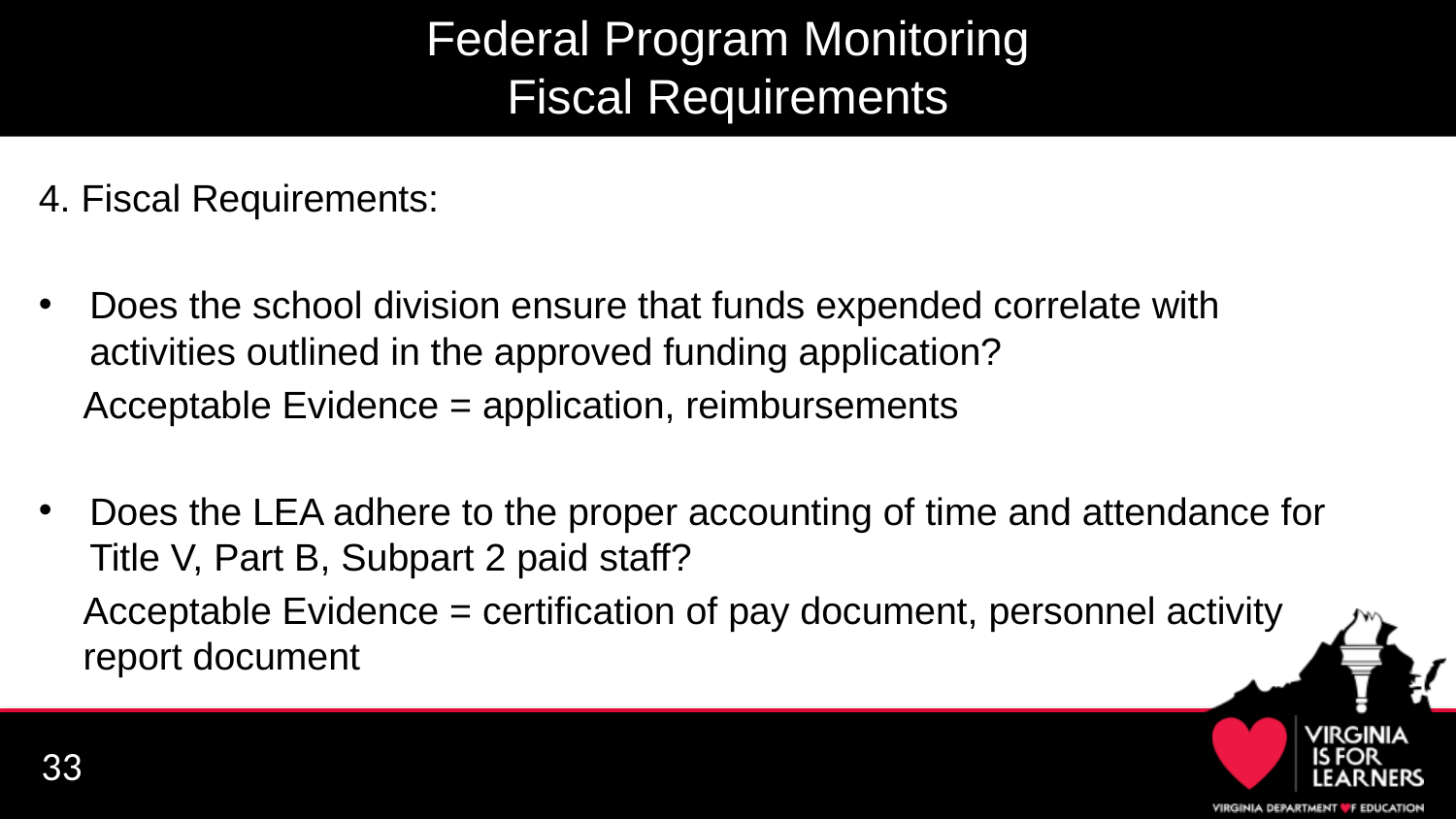

# Federal Program Monitoring Fiscal Requirements
4. Fiscal Requirements:

Does the school division ensure that funds expended correlate with activities outlined in the approved funding application?
Acceptable Evidence = application, reimbursements

Does the LEA adhere to the proper accounting of time and attendance for Title V, Part B, Subpart 2 paid staff?
Acceptable Evidence = certification of pay document, personnel activity report document